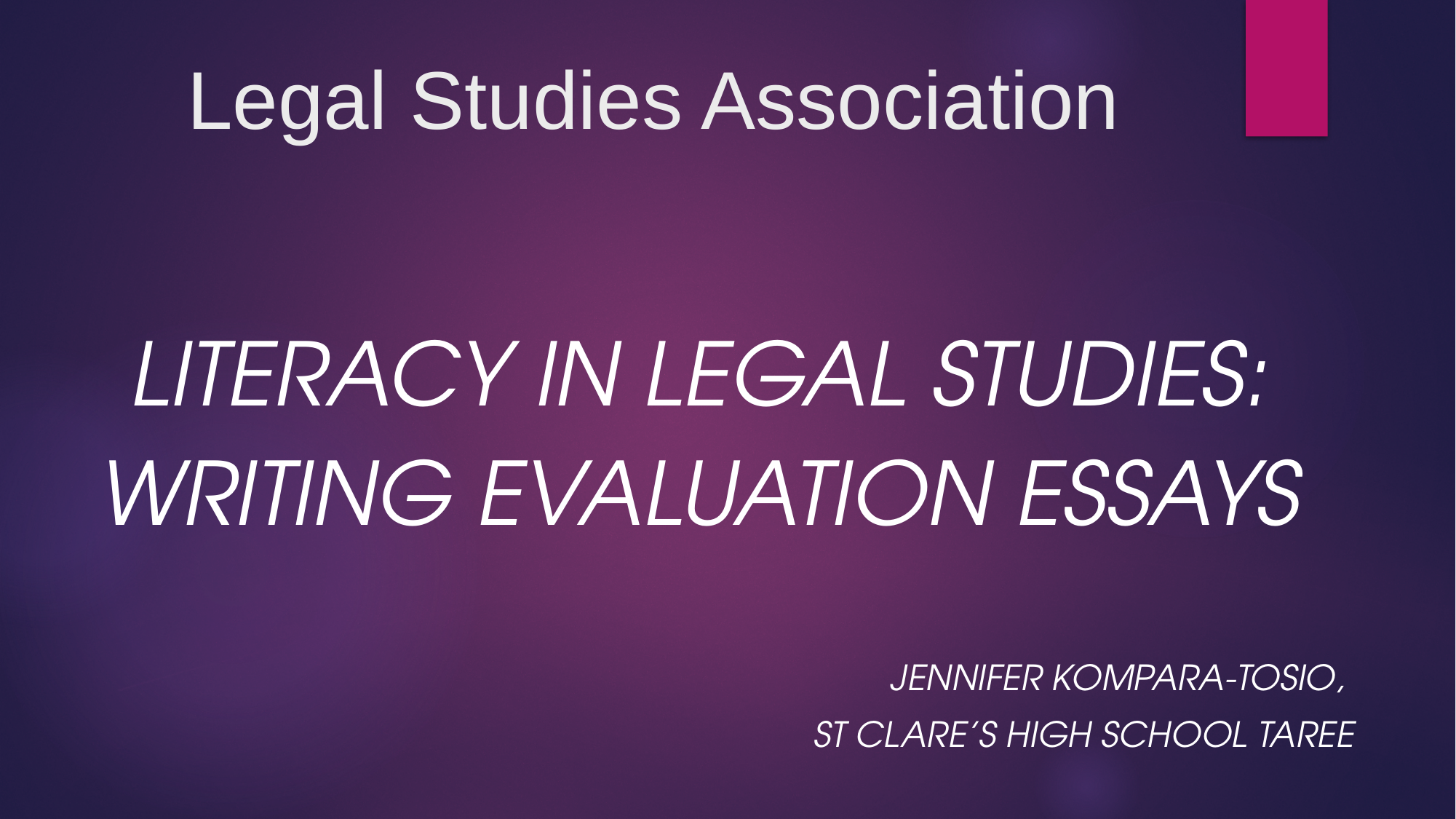

# Legal Studies Association
Literacy in Legal Studies:
Writing Evaluation Essays

 Jennifer Kompara-Tosio,
St Clare’s High School Taree